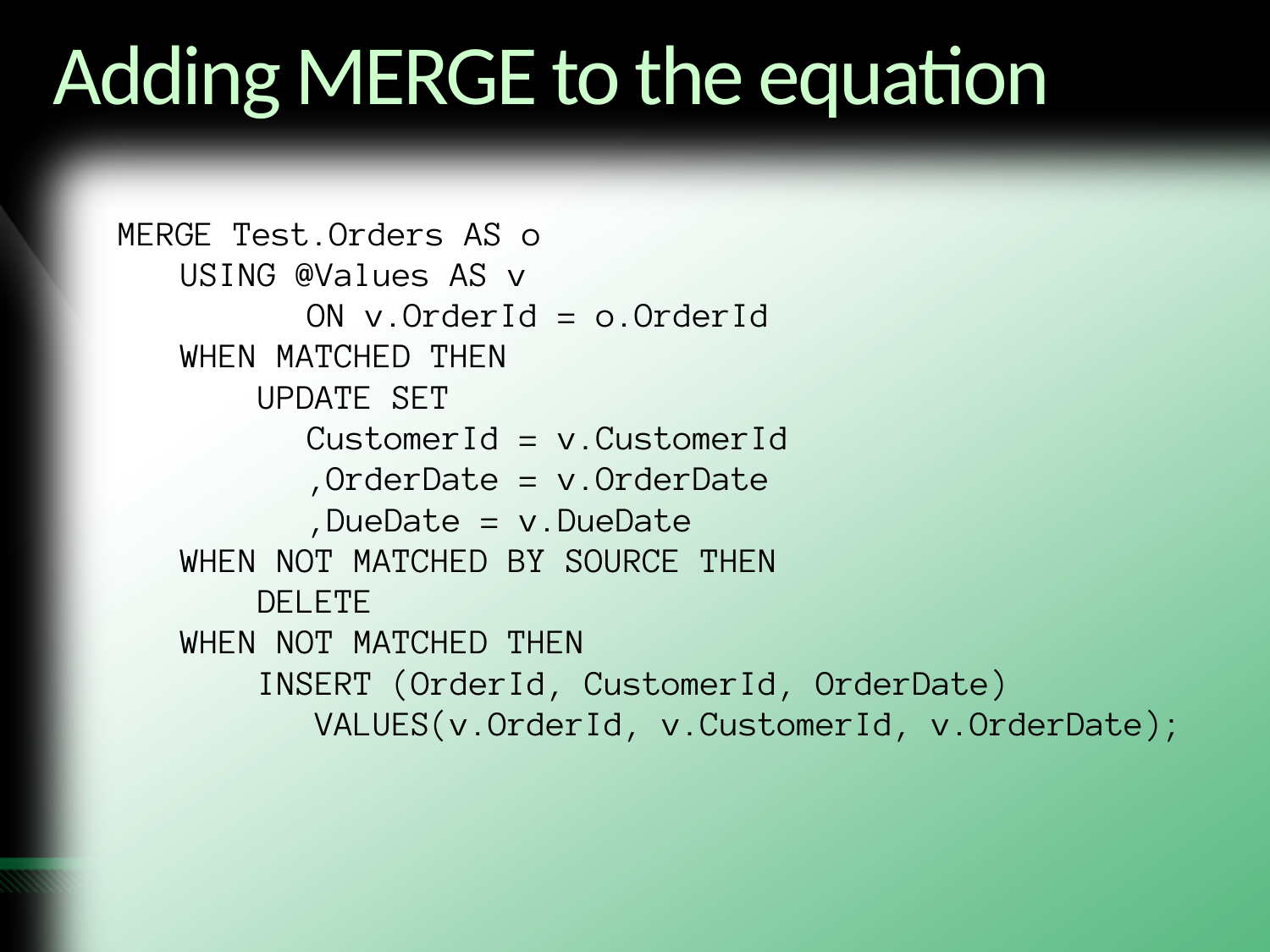

# Adding MERGE to the equation
MERGE Test.Orders AS o
	USING @Values AS v
		ON v.OrderId = o.OrderId
	WHEN MATCHED THEN
	    UPDATE SET
		CustomerId = v.CustomerId
		,OrderDate = v.OrderDate
		,DueDate = v.DueDate
	WHEN NOT MATCHED BY SOURCE THEN
      	    DELETE
	WHEN NOT MATCHED THEN
	    INSERT (OrderId, CustomerId, OrderDate)
	       VALUES(v.OrderId, v.CustomerId, v.OrderDate);